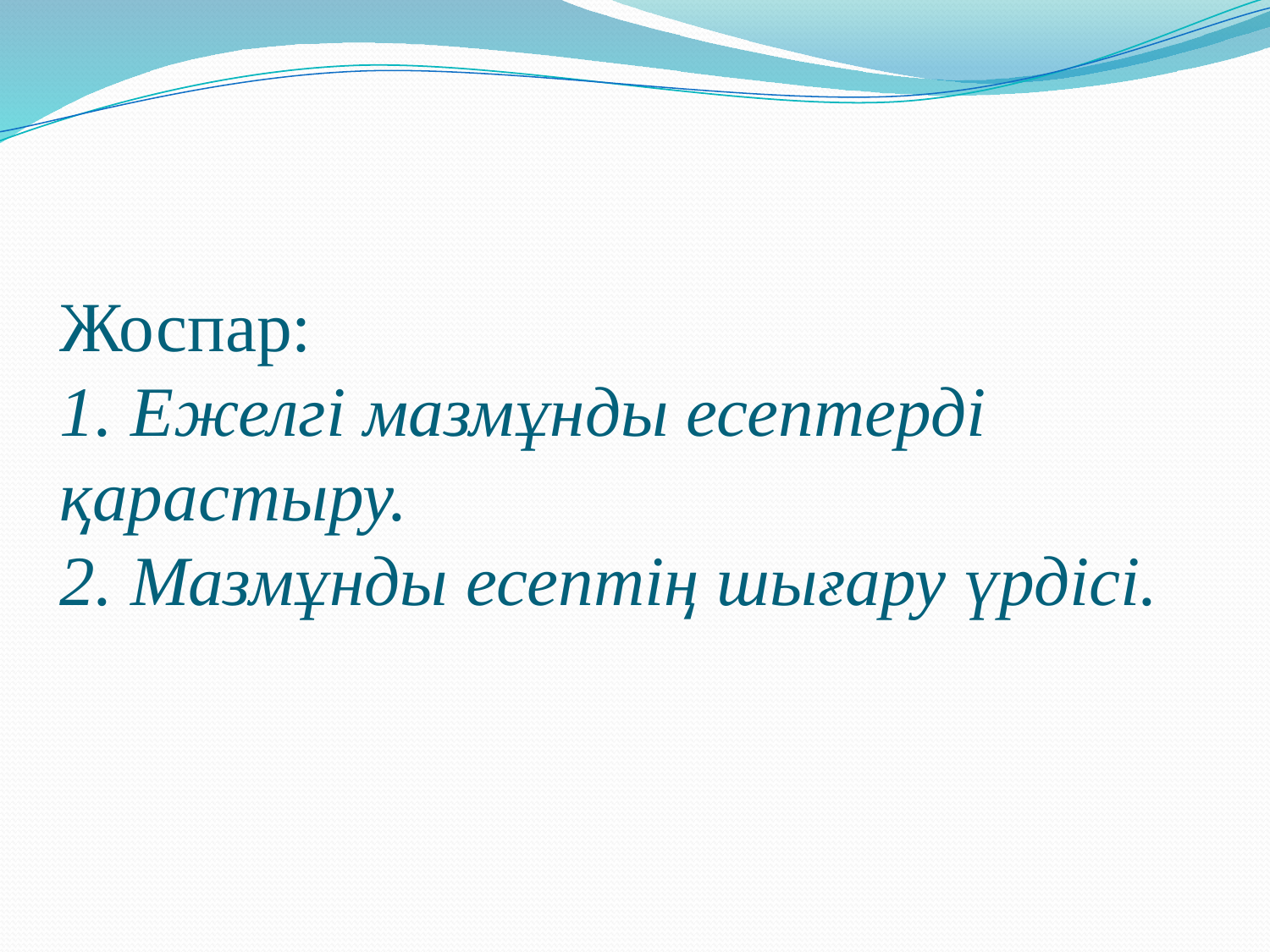

# Жоспар: 1. Ежелгі мазмұнды есептерді қарастыру. 2. Мазмұнды есептің шығару үрдісі.